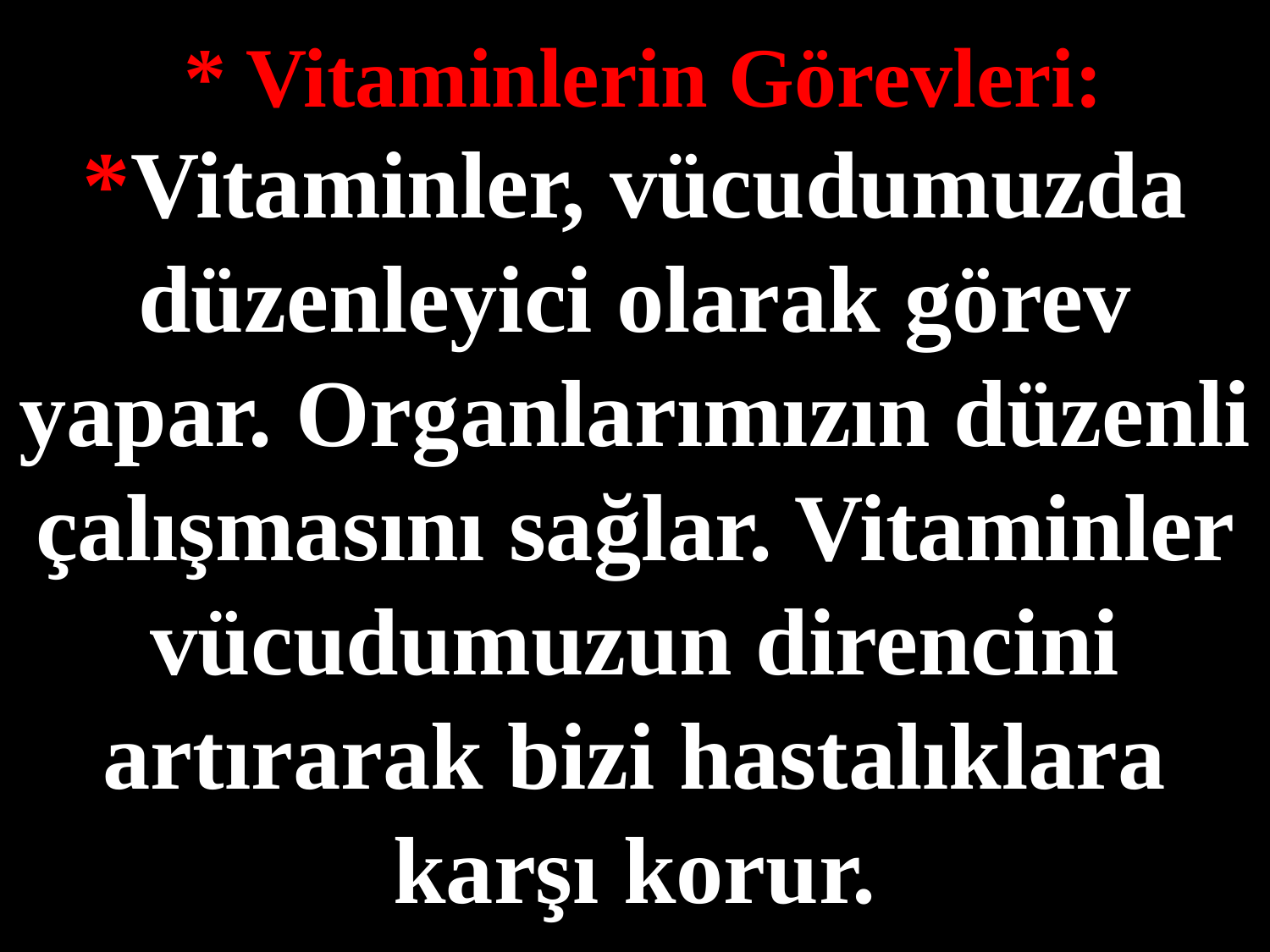

* Vitaminlerin Görevleri:
*Vitaminler, vücudumuzda düzenleyici olarak görev yapar. Organlarımızın düzenli çalışmasını sağlar. Vitaminler vücudumuzun direncini artırarak bizi hastalıklara karşı korur.
#